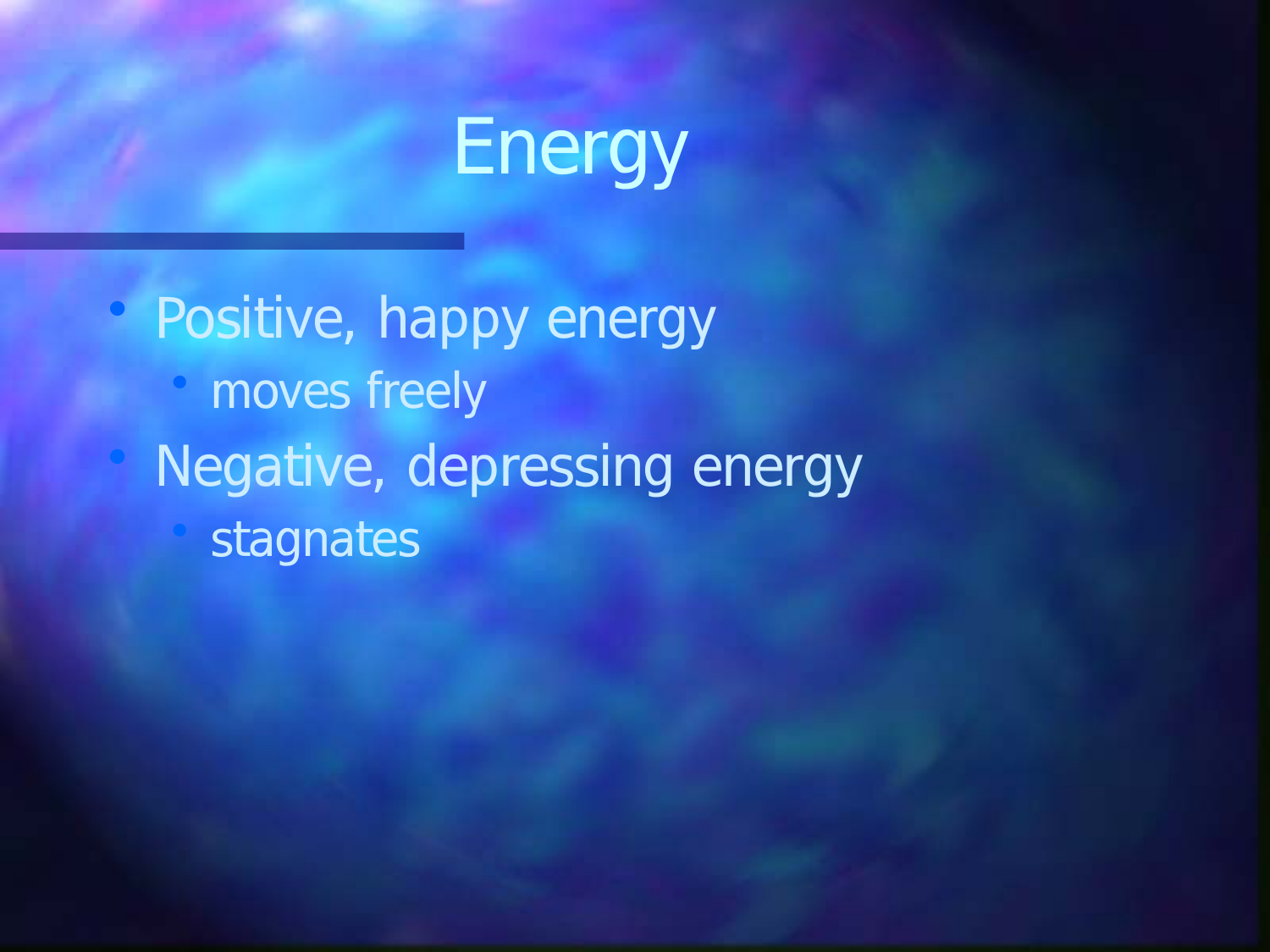

# Energy
Positive, happy energy
moves freely
Negative, depressing energy
stagnates